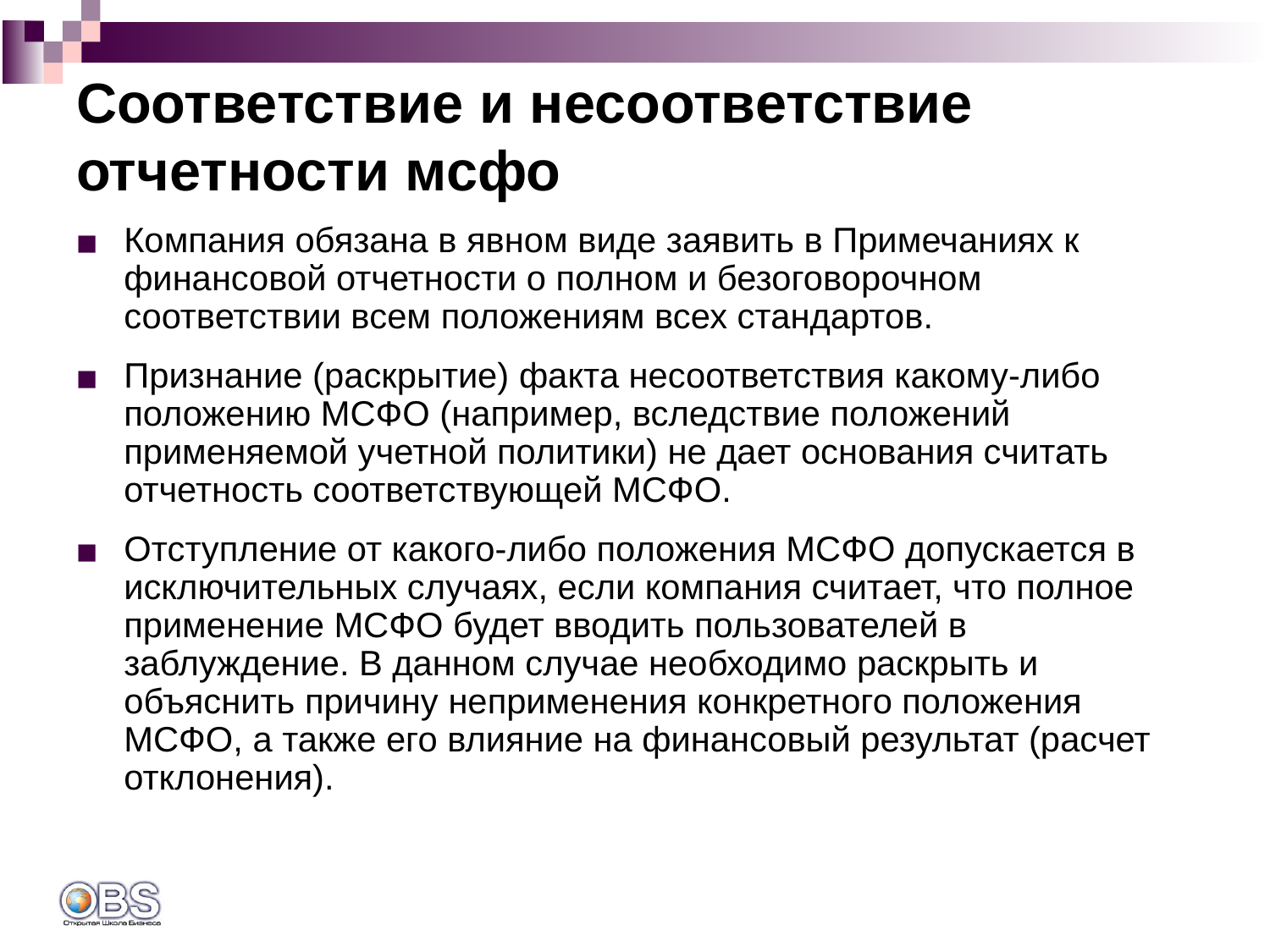

# Соответствие и несоответствие отчетности мсфо
Компания обязана в явном виде заявить в Примечаниях к финансовой отчетности о полном и безоговорочном соответствии всем положениям всех стандартов.
Признание (раскрытие) факта несоответствия какому-либо положению МСФО (например, вследствие положений применяемой учетной политики) не дает основания считать отчетность соответствующей МСФО.
Отступление от какого-либо положения МСФО допускается в исключительных случаях, если компания считает, что полное применение МСФО будет вводить пользователей в заблуждение. В данном случае необходимо раскрыть и объяснить причину неприменения конкретного положения МСФО, а также его влияние на финансовый результат (расчет отклонения).